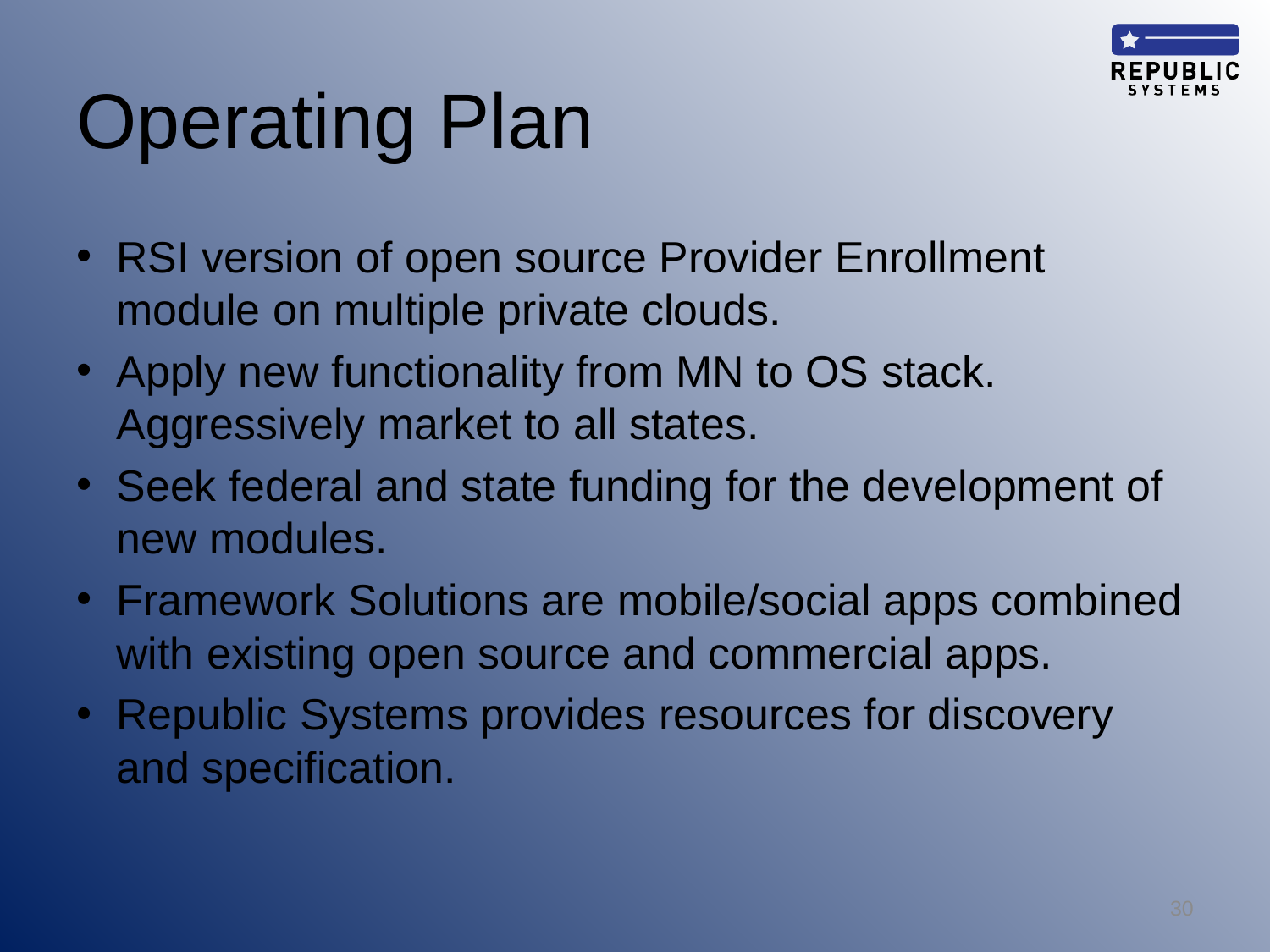

# Operating Plan
RSI version of open source Provider Enrollment module on multiple private clouds.
Apply new functionality from MN to OS stack. Aggressively market to all states.
Seek federal and state funding for the development of new modules.
Framework Solutions are mobile/social apps combined with existing open source and commercial apps.
Republic Systems provides resources for discovery and specification.
30